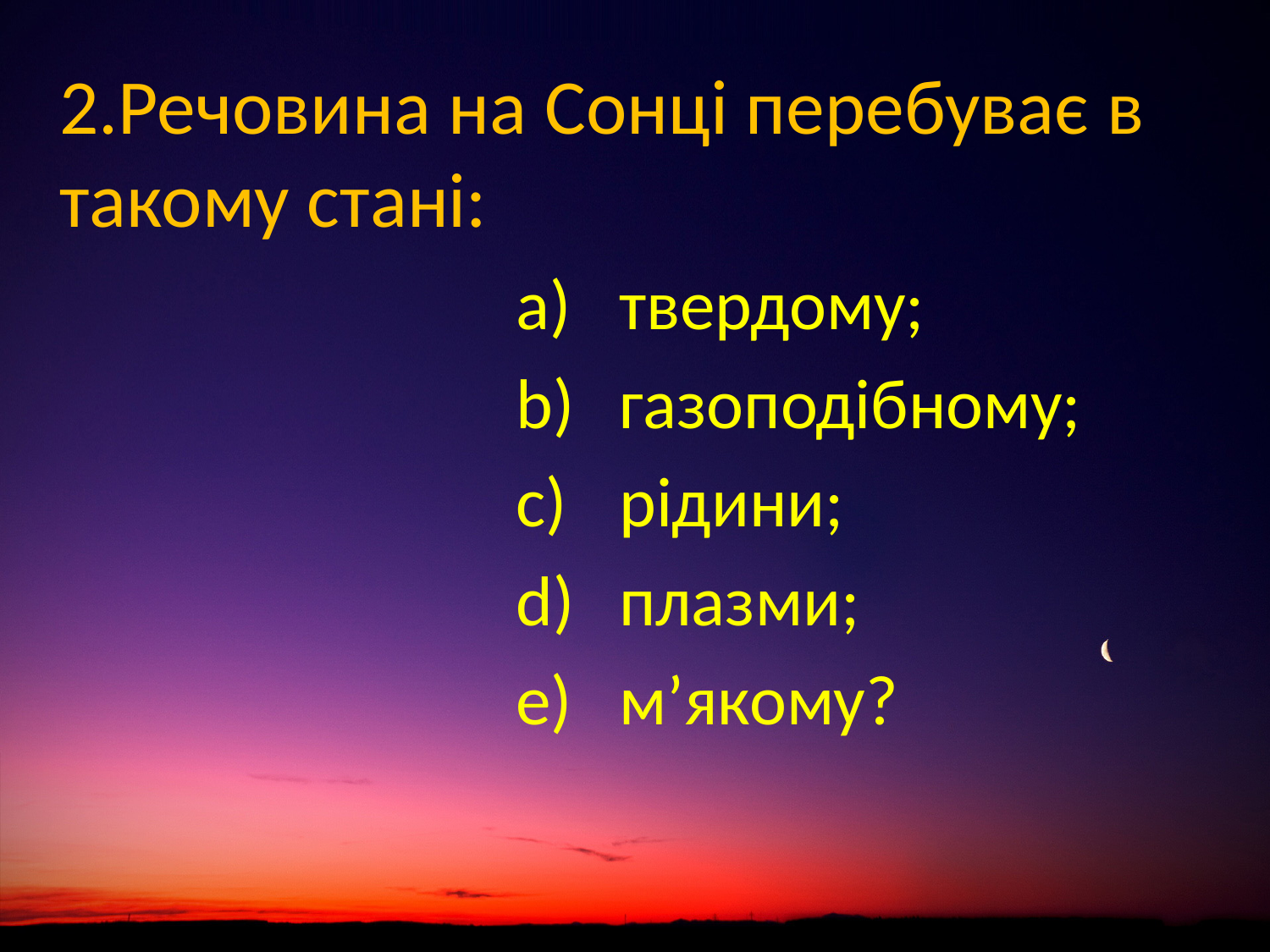

#
2.Речовина на Сонці перебуває в такому стані:
твердому;
газоподібному;
рідини;
плазми;
м’якому?